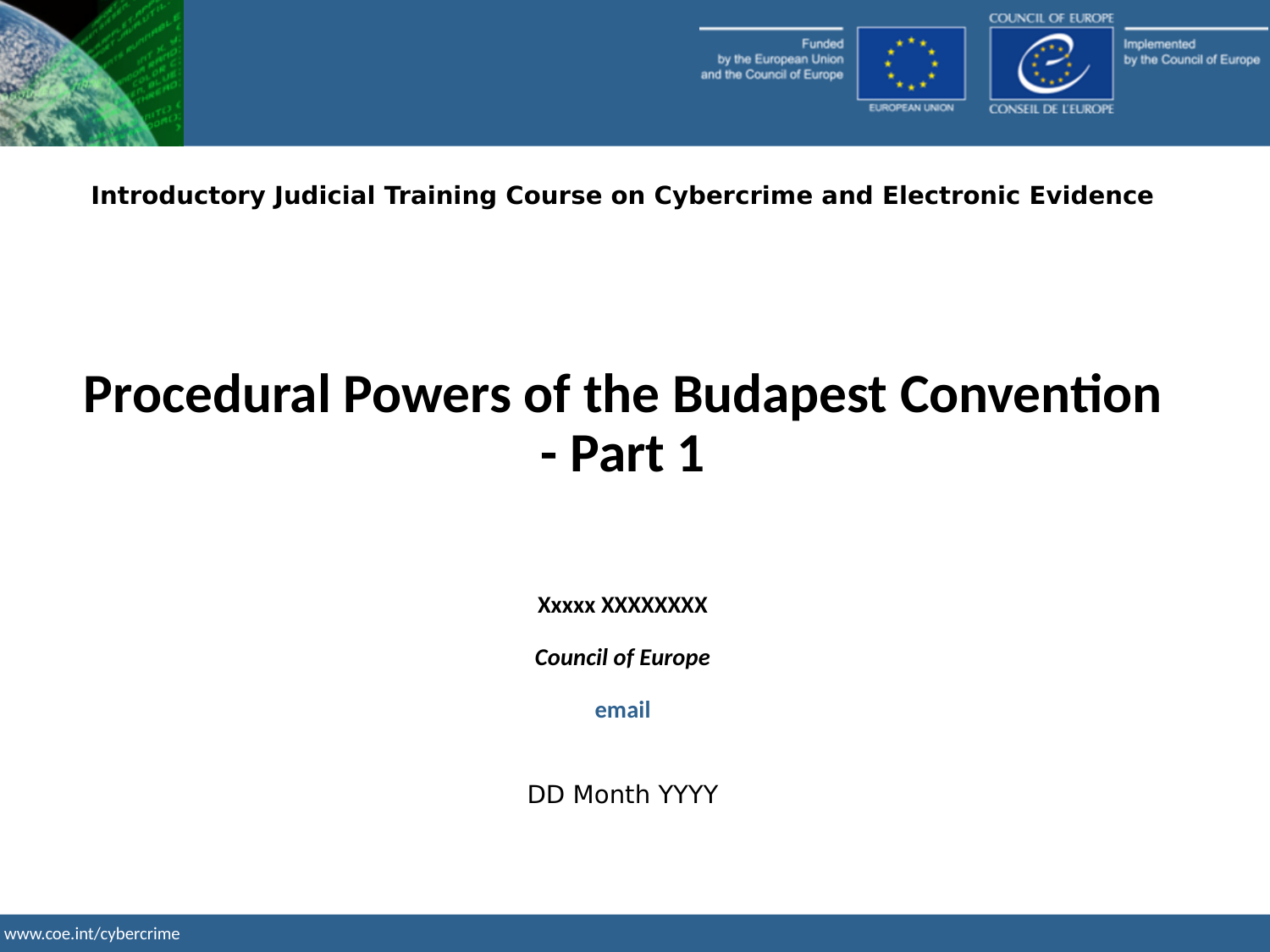

Introductory Judicial Training Course on Cybercrime and Electronic Evidence

Procedural Powers of the Budapest Convention - Part 1

Xxxxx XXXXXXXX

Council of Europe

email

DD Month YYYY